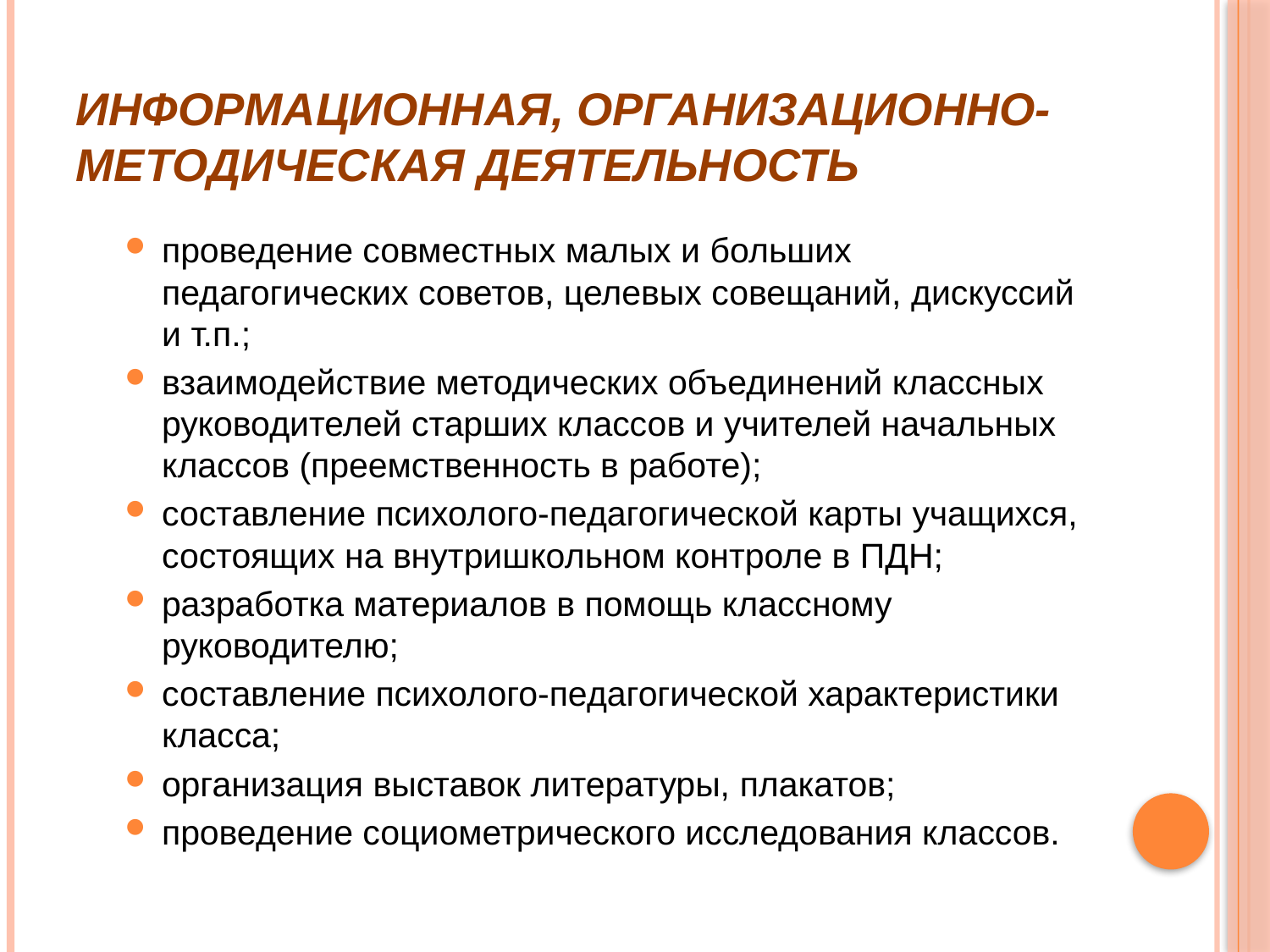

# Информационная, организационно-методическая деятельность
проведение совместных малых и больших педагогических советов, целевых совещаний, дискуссий и т.п.;
взаимодействие методических объединений классных руководителей старших классов и учителей начальных классов (преемственность в работе);
составление психолого-педагогической карты учащихся, состоящих на внутришкольном контроле в ПДН;
разработка материалов в помощь классному руководителю;
составление психолого-педагогической характеристики класса;
организация выставок литературы, плакатов;
проведение социометрического исследования классов.